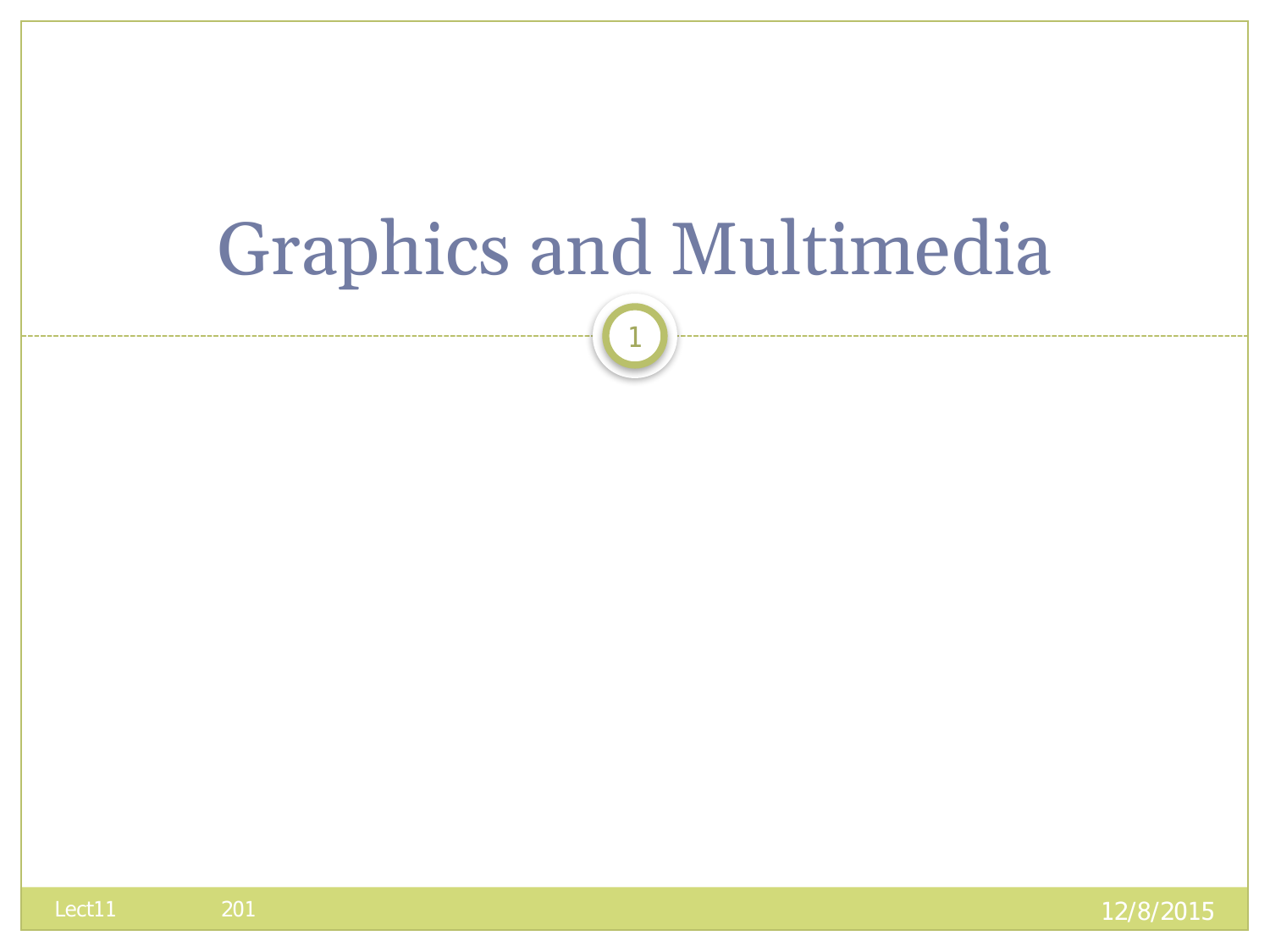

# Graphics and Multimedia
1

12/8/2015
Lect11                201